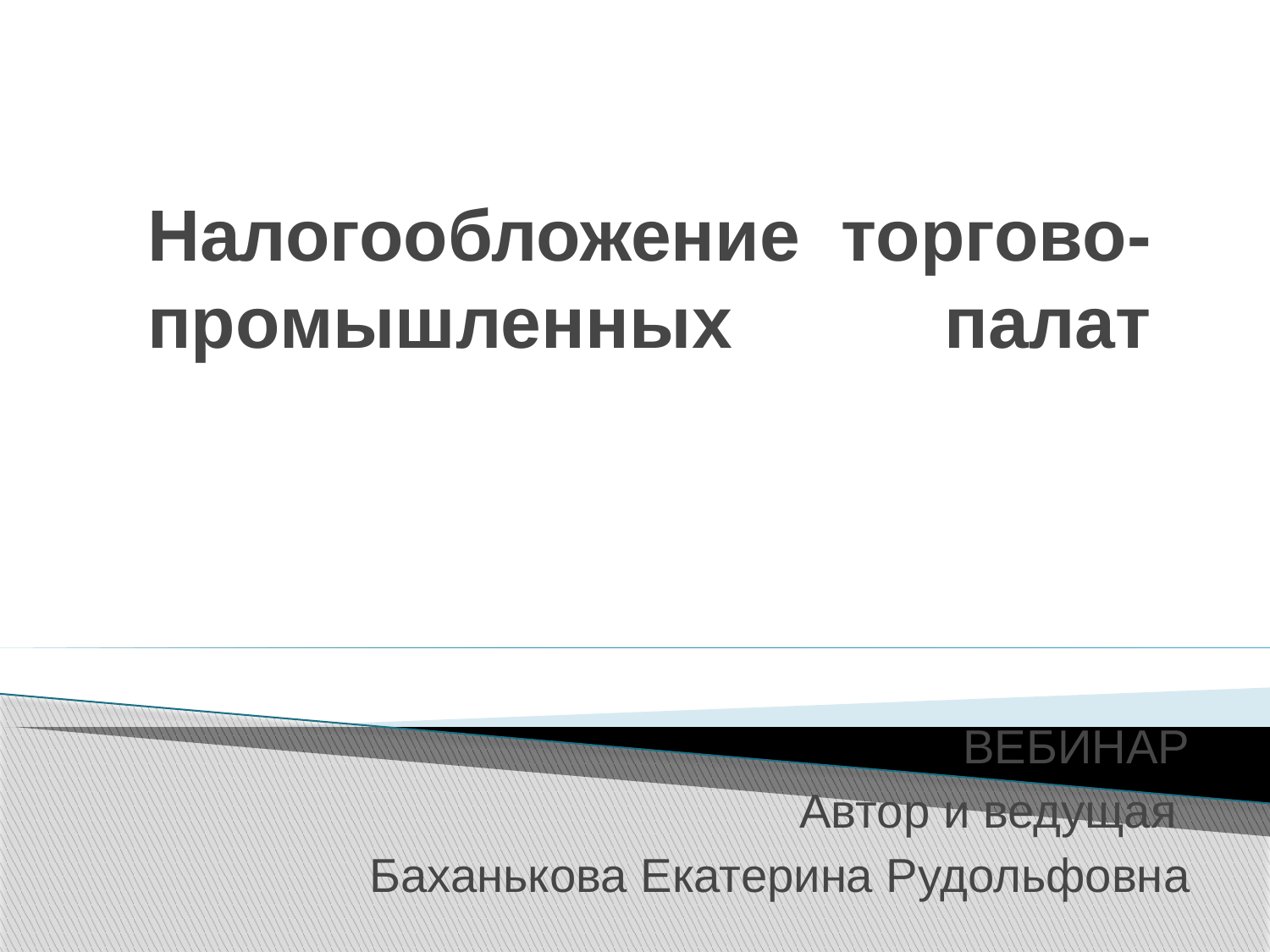

# Налогообложение торгово-промышленных палат

ВЕБИНАР
Автор и ведущая
Баханькова Екатерина Рудольфовна